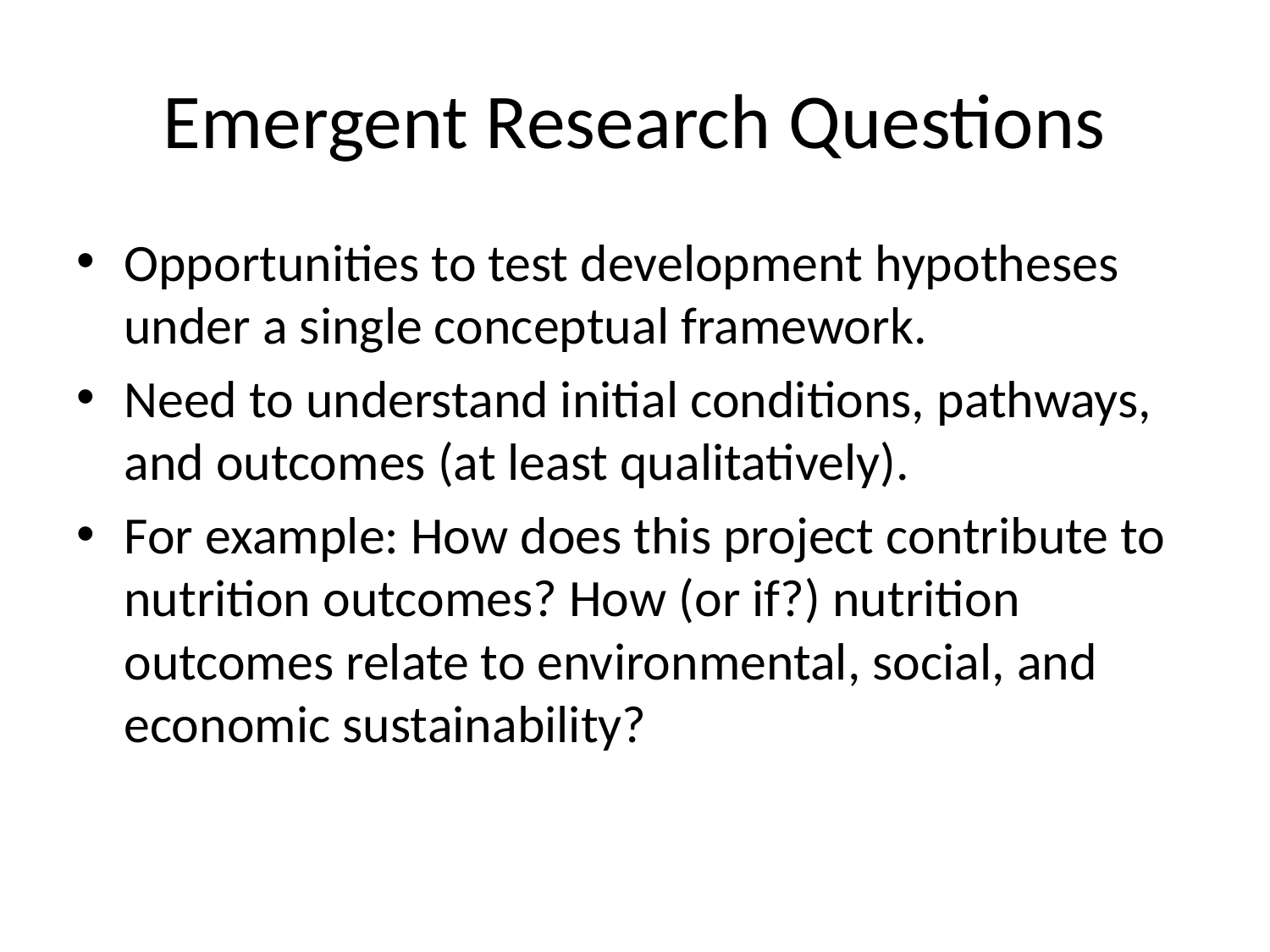

# Emergent Research Questions
Opportunities to test development hypotheses under a single conceptual framework.
Need to understand initial conditions, pathways, and outcomes (at least qualitatively).
For example: How does this project contribute to nutrition outcomes? How (or if?) nutrition outcomes relate to environmental, social, and economic sustainability?